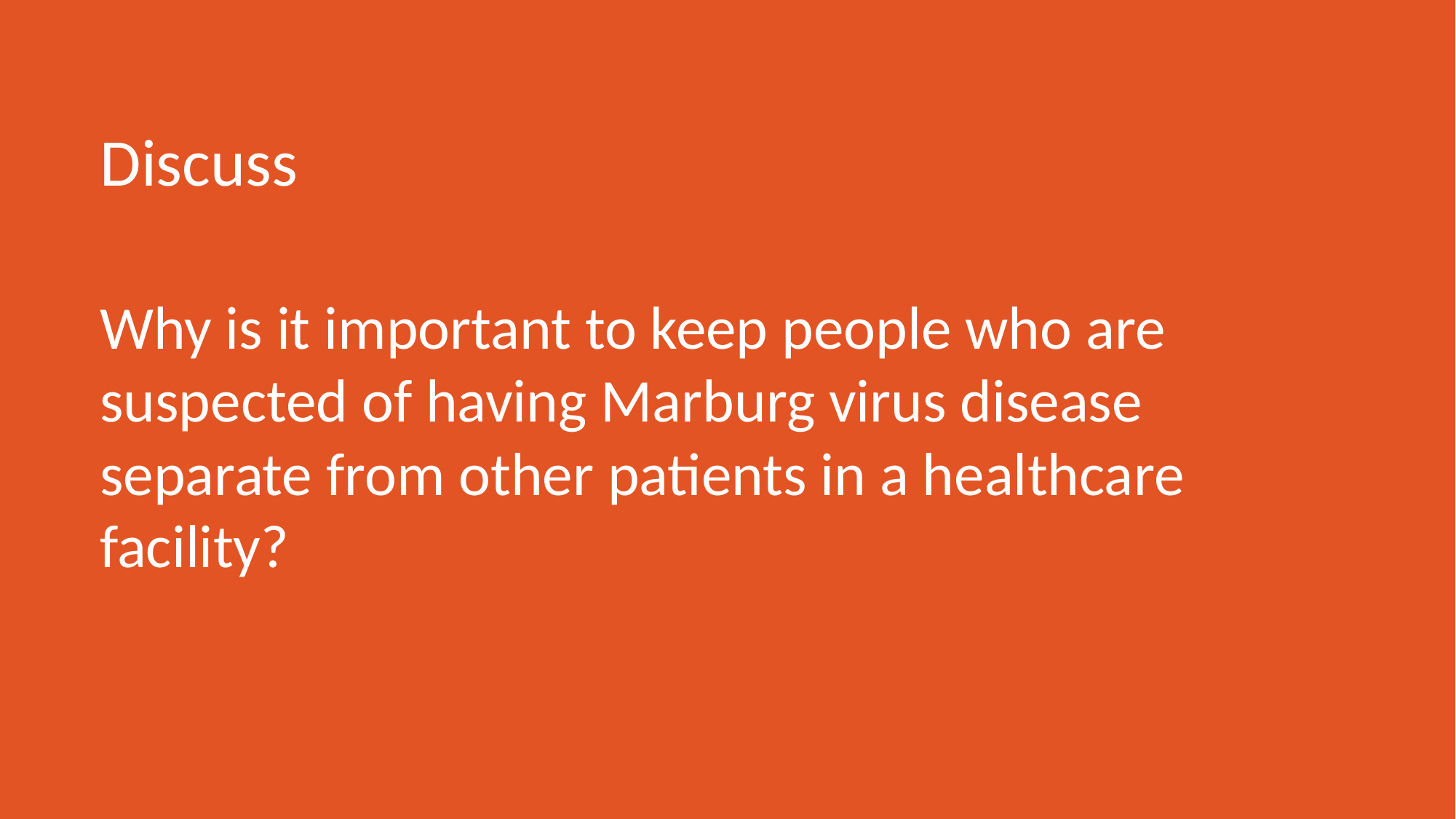

Discuss
Why is it important to keep people who are suspected of having Marburg virus disease separate from other patients in a healthcare facility?